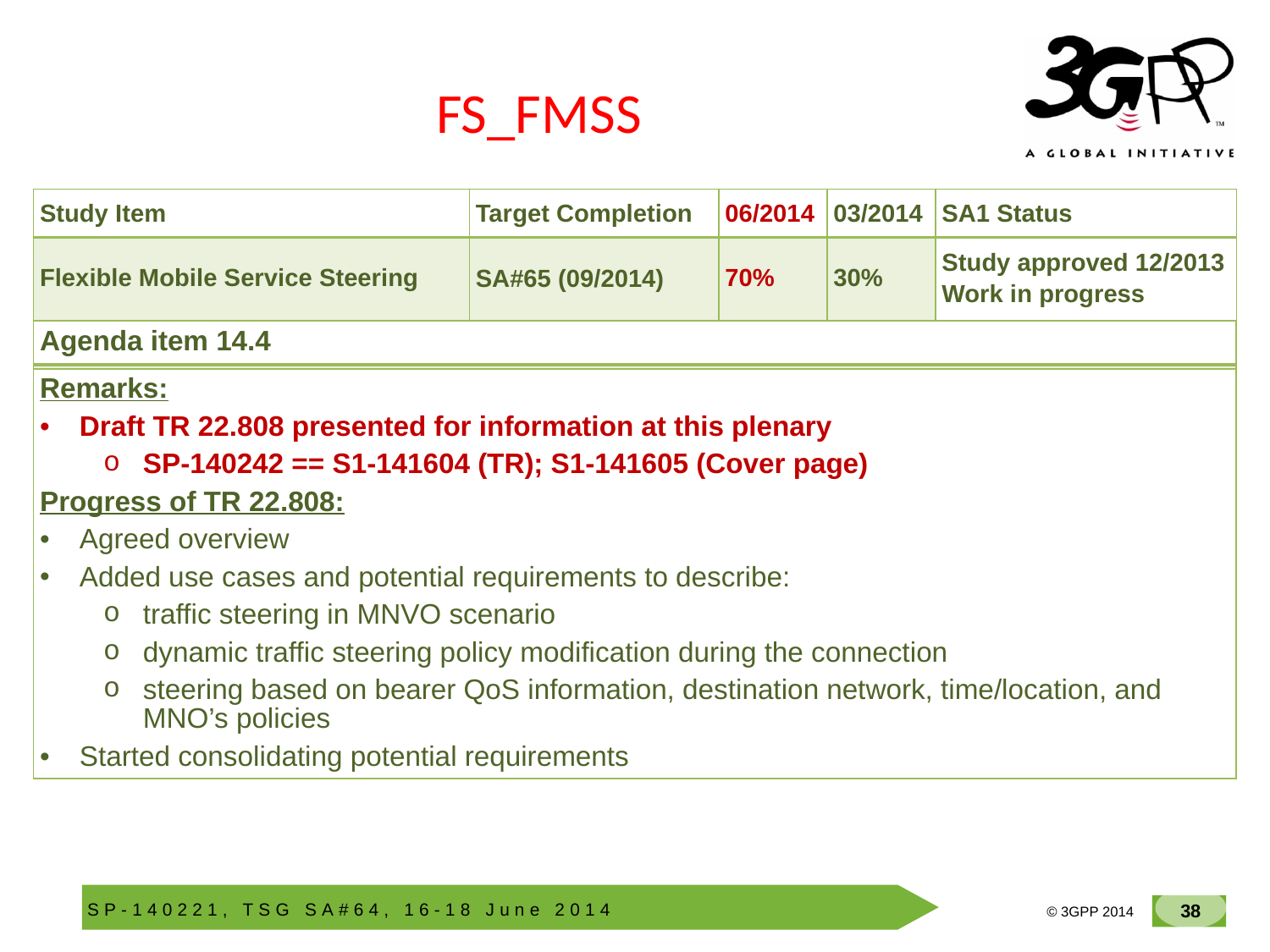

# FS_FMSS
| Study Item | Target Completion | 06/2014 | 03/2014 | SA1 Status |
| --- | --- | --- | --- | --- |
| Flexible Mobile Service Steering | SA#65 (09/2014) | 70% | 30% | Study approved 12/2013 Work in progress |
| Agenda item 14.4 |
| --- |
|  |
| Remarks: Draft TR 22.808 presented for information at this plenary SP-140242 == S1-141604 (TR); S1-141605 (Cover page) Progress of TR 22.808: Agreed overview Added use cases and potential requirements to describe: traffic steering in MNVO scenario dynamic traffic steering policy modification during the connection steering based on bearer QoS information, destination network, time/location, and MNO’s policies Started consolidating potential requirements |